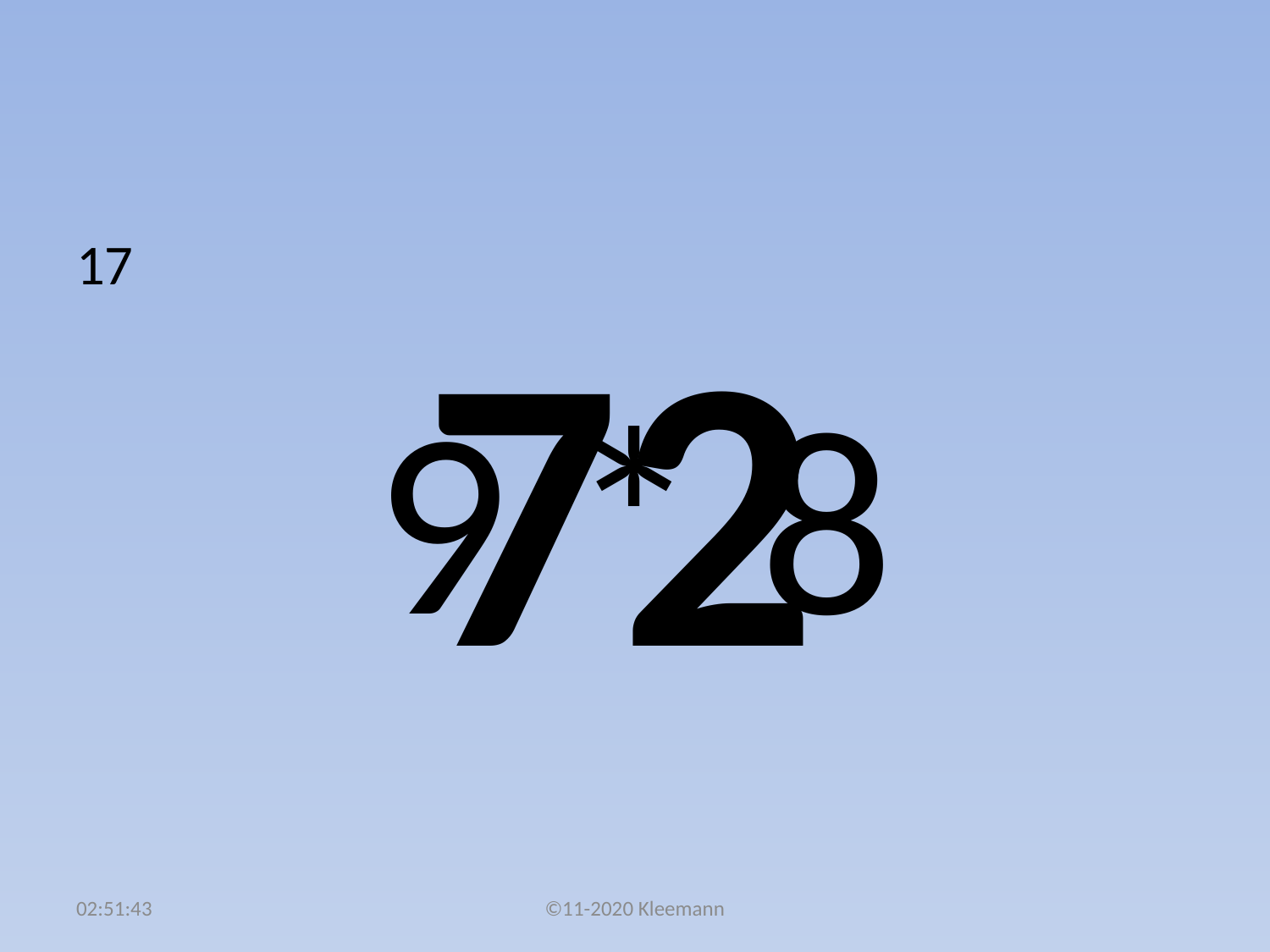

#
17
9 * 8
72
02:51:43
©11-2020 Kleemann